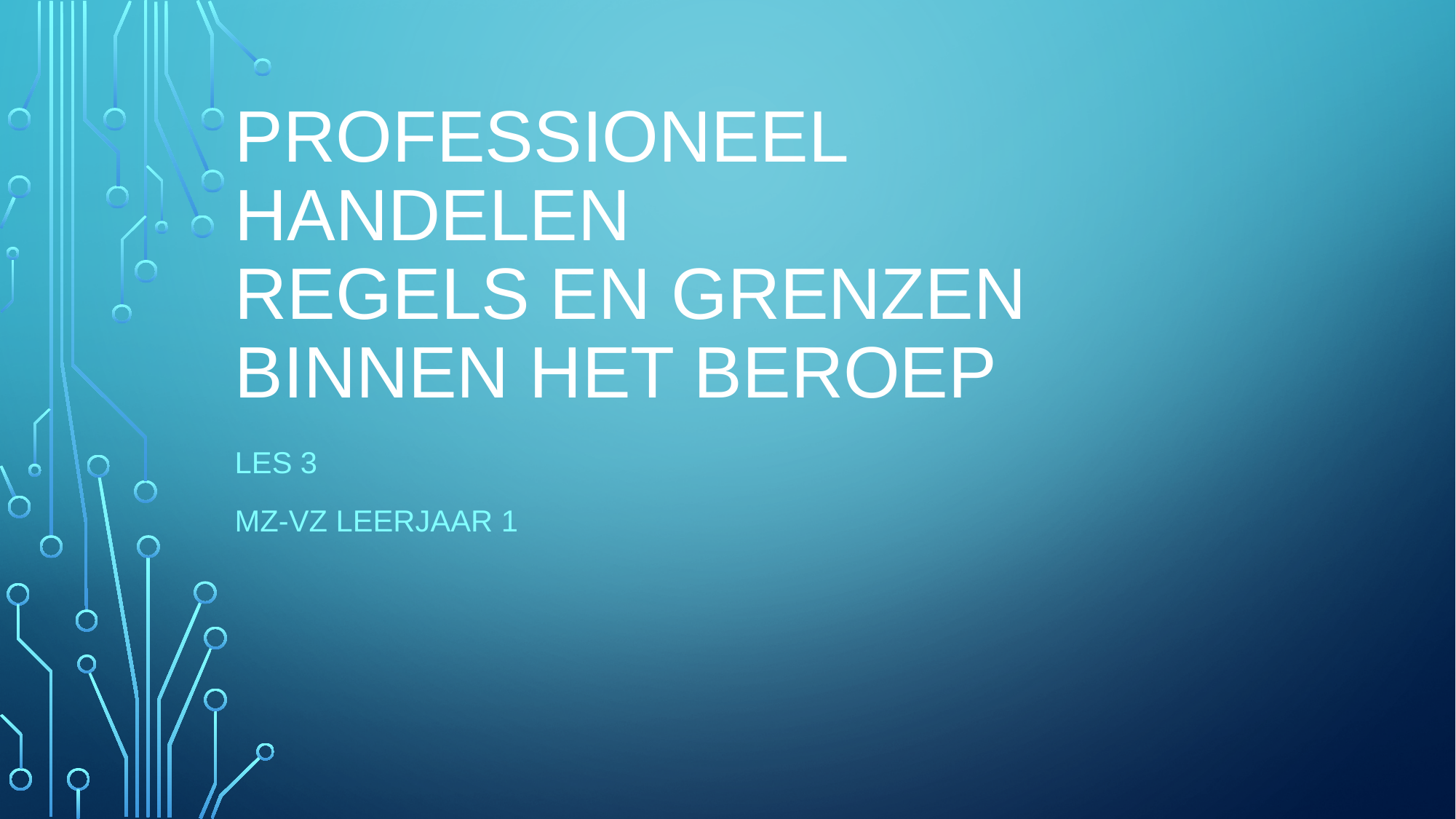

# Professioneel handelen regels en grenzen binnen het beroep
Les 3
Mz-vz leerjaar 1